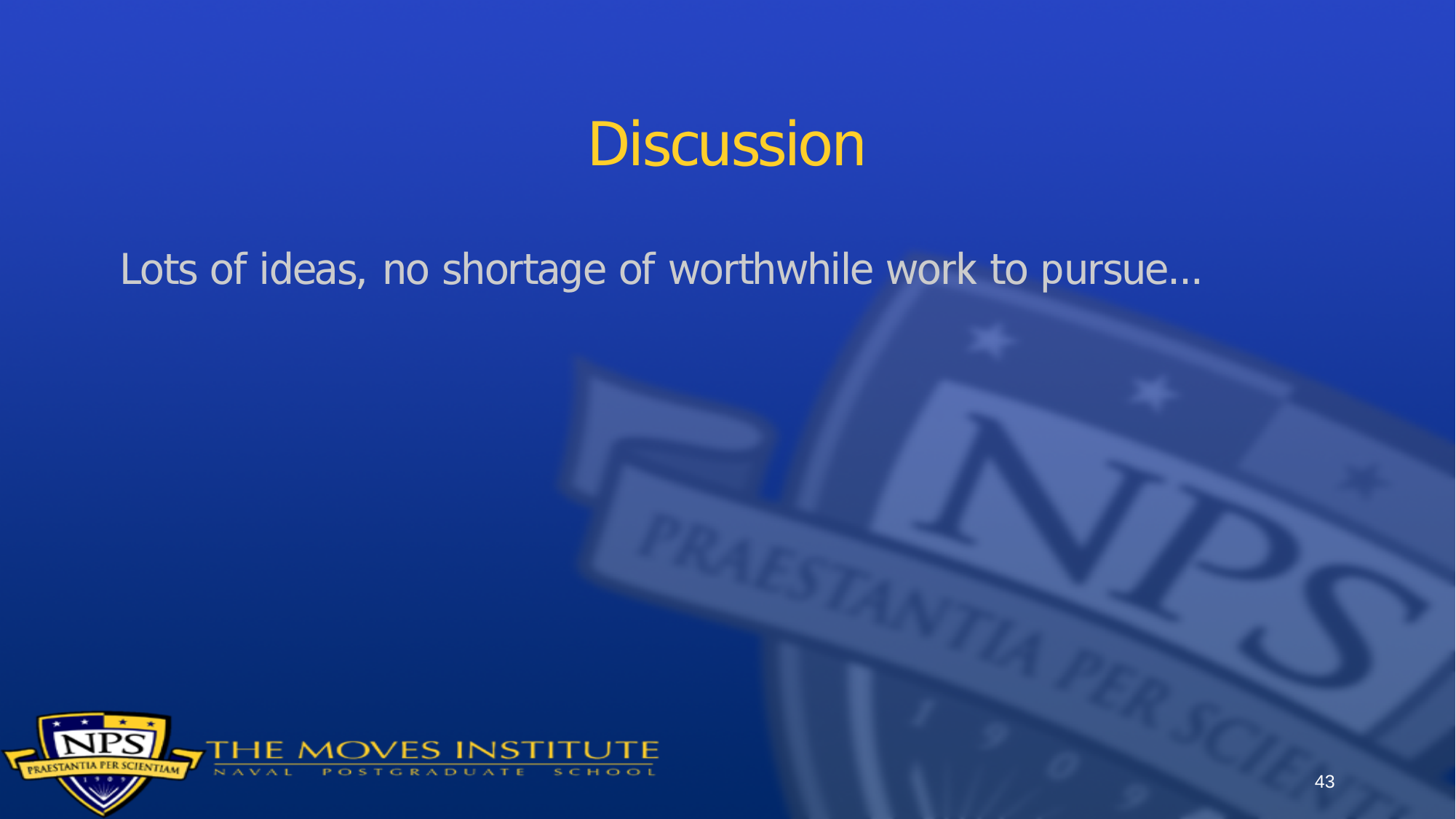

# Discussion
Lots of ideas, no shortage of worthwhile work to pursue…
43